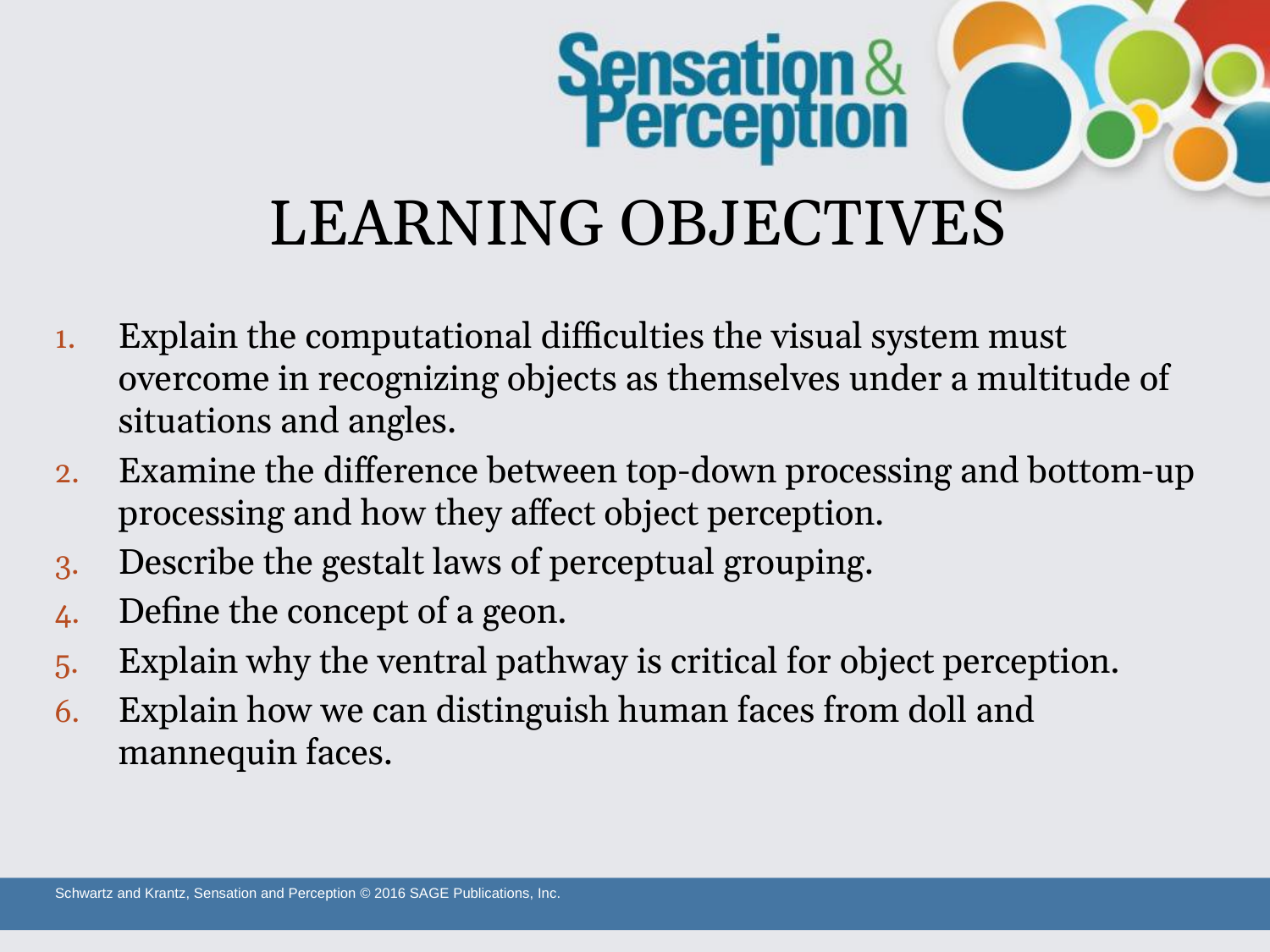

# LEARNING OBJECTIVES
Explain the computational difficulties the visual system must overcome in recognizing objects as themselves under a multitude of situations and angles.
Examine the difference between top-down processing and bottom-up processing and how they affect object perception.
Describe the gestalt laws of perceptual grouping.
Define the concept of a geon.
Explain why the ventral pathway is critical for object perception.
Explain how we can distinguish human faces from doll and mannequin faces.
Schwartz and Krantz, Sensation and Perception © 2016 SAGE Publications, Inc.